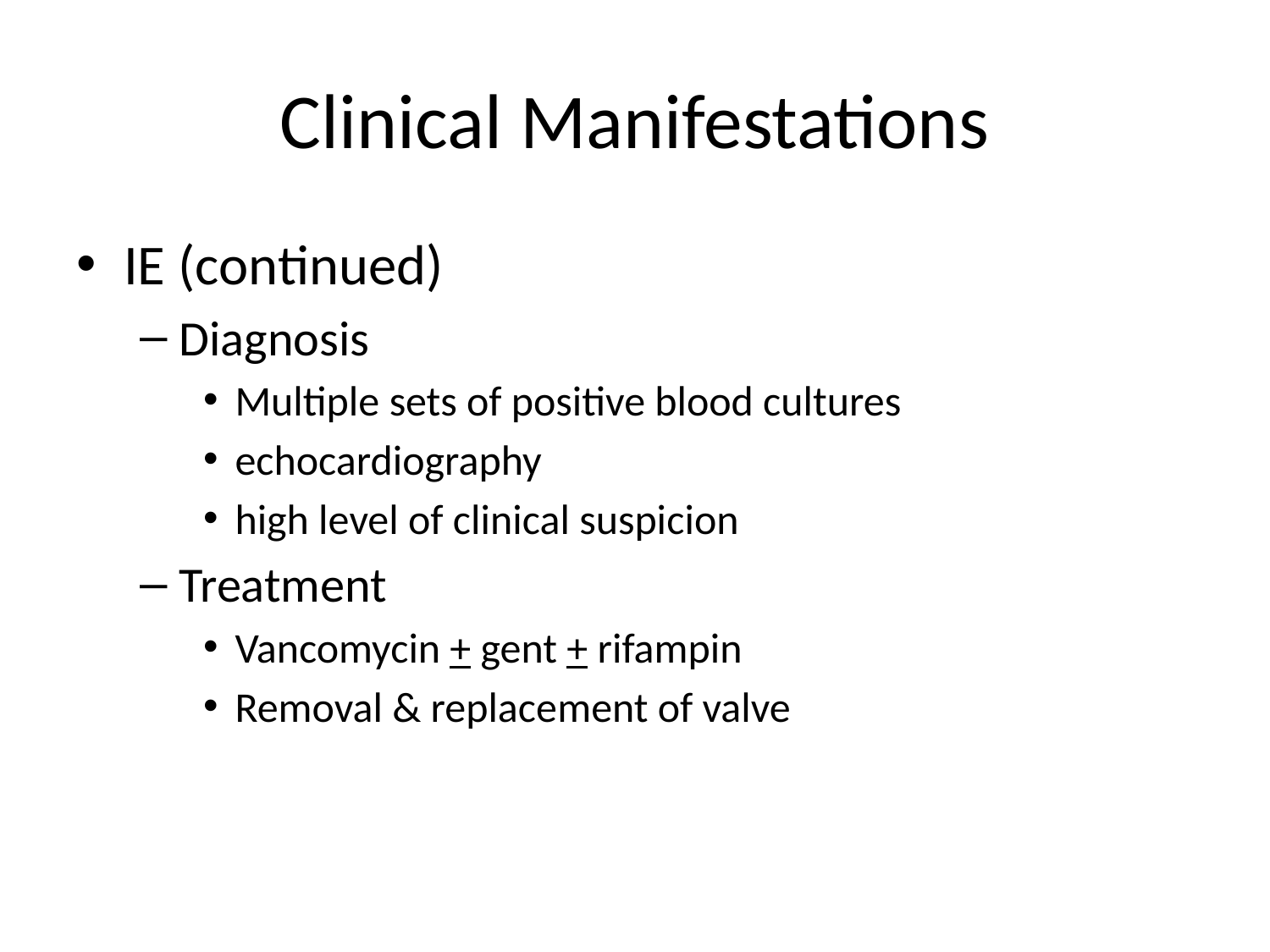

# Clinical Manifestations
IE (continued)
Diagnosis
Multiple sets of positive blood cultures
echocardiography
high level of clinical suspicion
Treatment
Vancomycin + gent + rifampin
Removal & replacement of valve